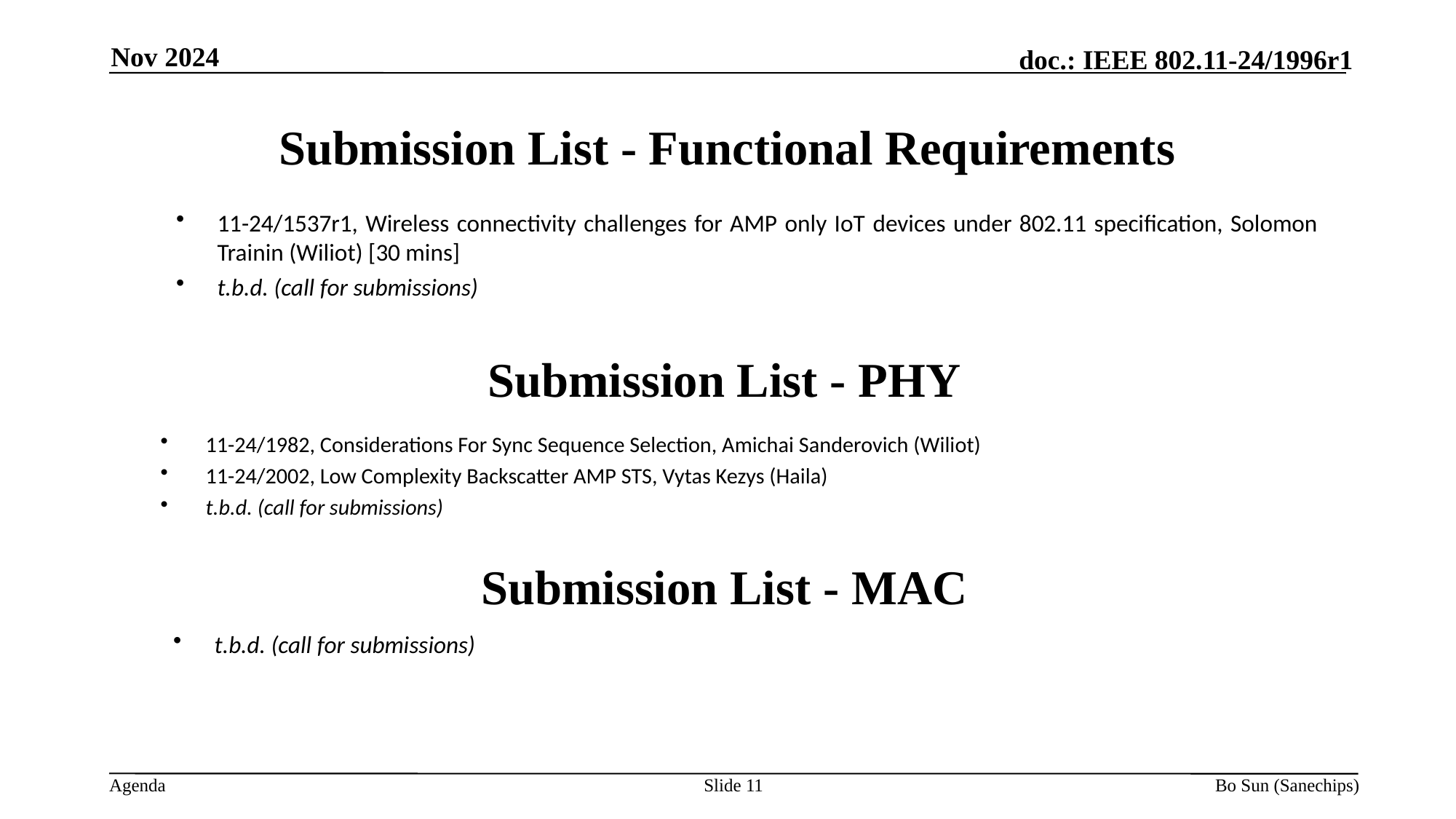

Nov 2024
Submission List - Functional Requirements
11-24/1537r1, Wireless connectivity challenges for AMP only IoT devices under 802.11 specification, Solomon Trainin (Wiliot) [30 mins]
t.b.d. (call for submissions)

Submission List - PHY
11-24/1982, Considerations For Sync Sequence Selection, Amichai Sanderovich (Wiliot)
11-24/2002, Low Complexity Backscatter AMP STS, Vytas Kezys (Haila)
t.b.d. (call for submissions)

Submission List - MAC
t.b.d. (call for submissions)

Slide 11
Bo Sun (Sanechips)